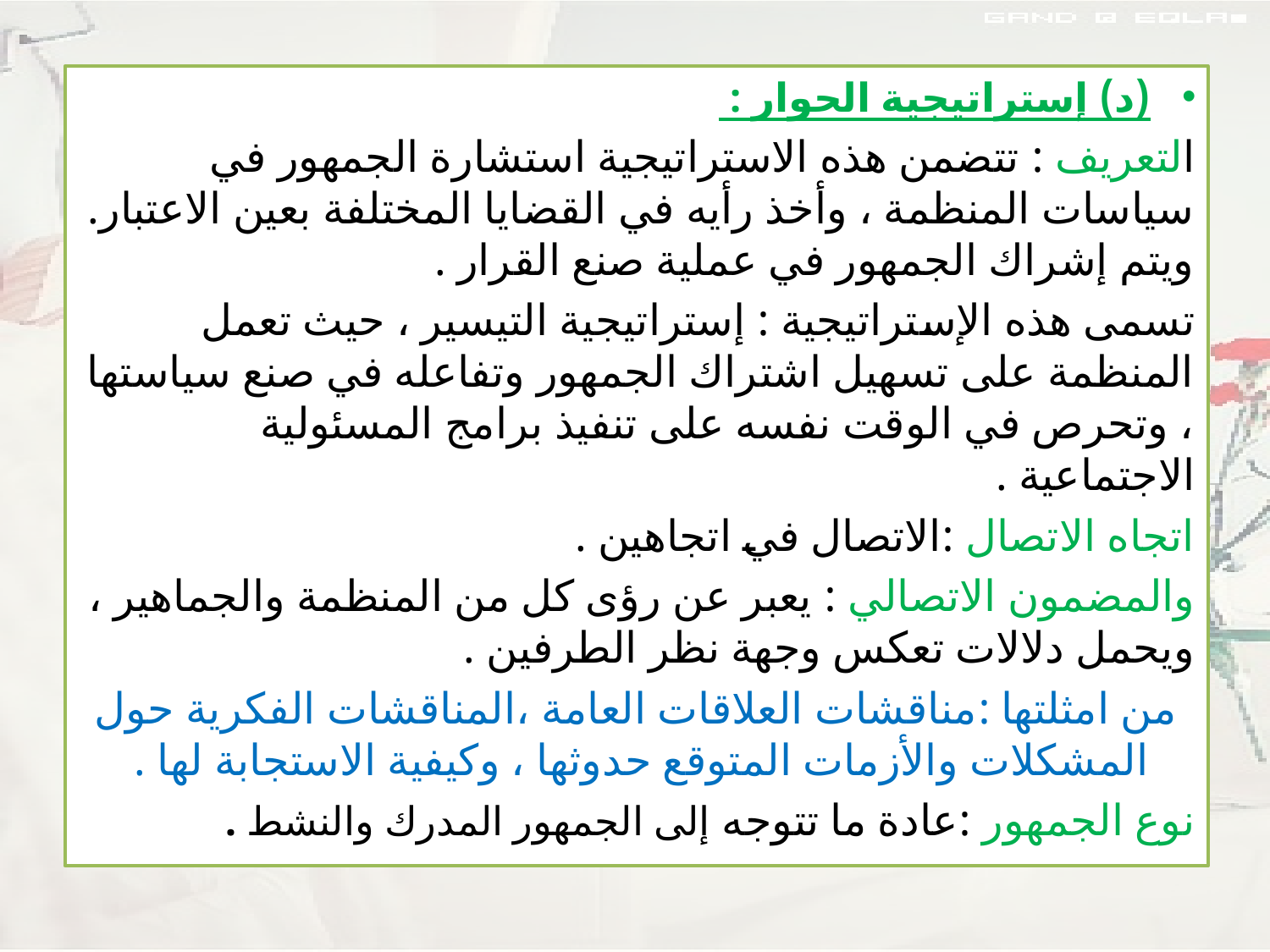

(د) إستراتيجية الحوار :
التعريف : تتضمن هذه الاستراتيجية استشارة الجمهور في سياسات المنظمة ، وأخذ رأيه في القضايا المختلفة بعين الاعتبار. ويتم إشراك الجمهور في عملية صنع القرار .
تسمى هذه الإستراتيجية : إستراتيجية التيسير ، حيث تعمل المنظمة على تسهيل اشتراك الجمهور وتفاعله في صنع سياستها ، وتحرص في الوقت نفسه على تنفيذ برامج المسئولية الاجتماعية .
اتجاه الاتصال :الاتصال في اتجاهين .
والمضمون الاتصالي : يعبر عن رؤى كل من المنظمة والجماهير ، ويحمل دلالات تعكس وجهة نظر الطرفين .
من امثلتها :مناقشات العلاقات العامة ،المناقشات الفكرية حول المشكلات والأزمات المتوقع حدوثها ، وكيفية الاستجابة لها .
نوع الجمهور :عادة ما تتوجه إلى الجمهور المدرك والنشط .